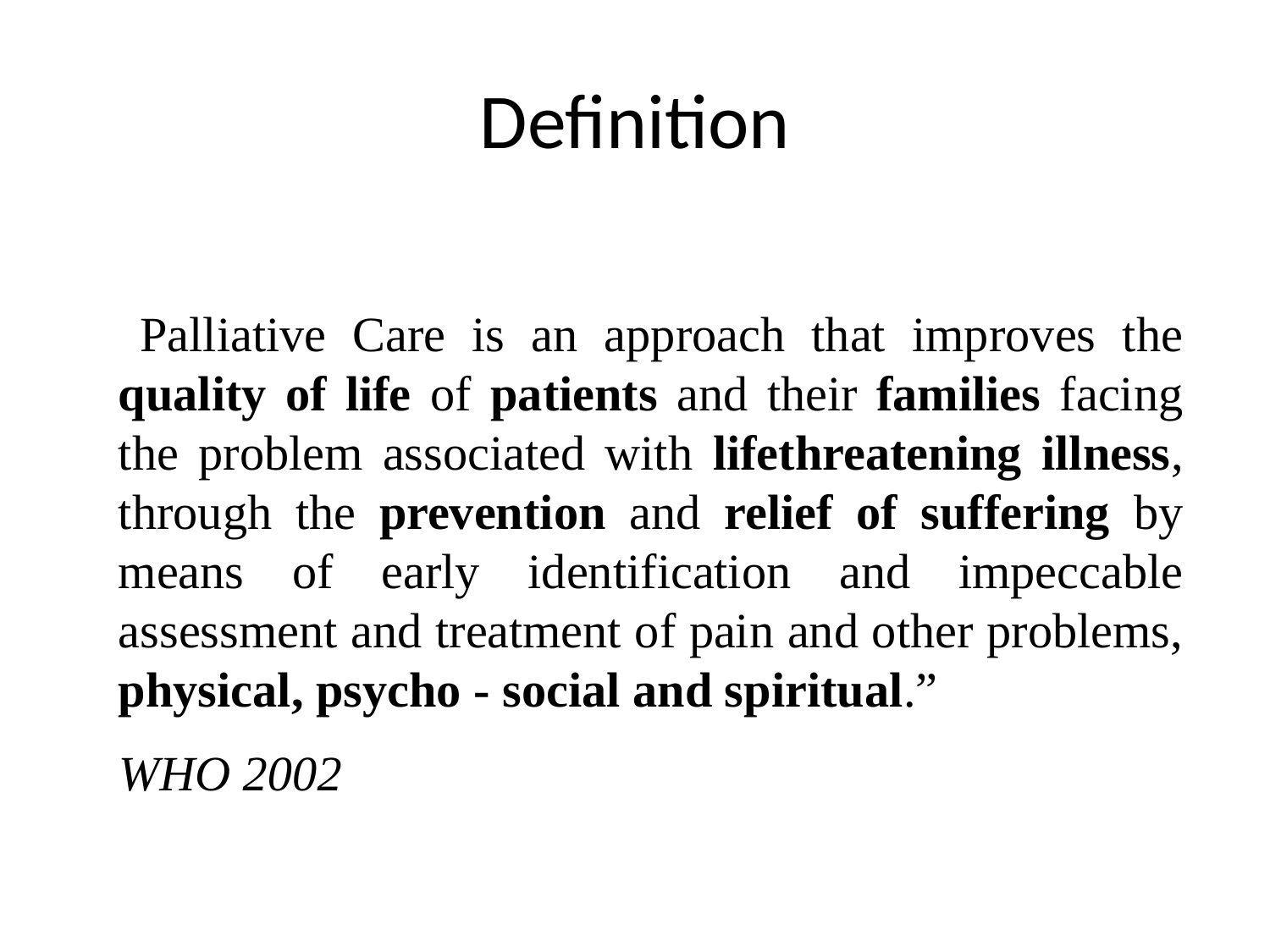

# Definition

“Palliative Care is an approach that improves the quality of life of patients and their families facing the problem associated with life­threatening illness, through the prevention and relief of suffering by means of early identification and impeccable assessment and treatment of pain and other problems, physical, psycho - social and spiritual.”
WHO 2002